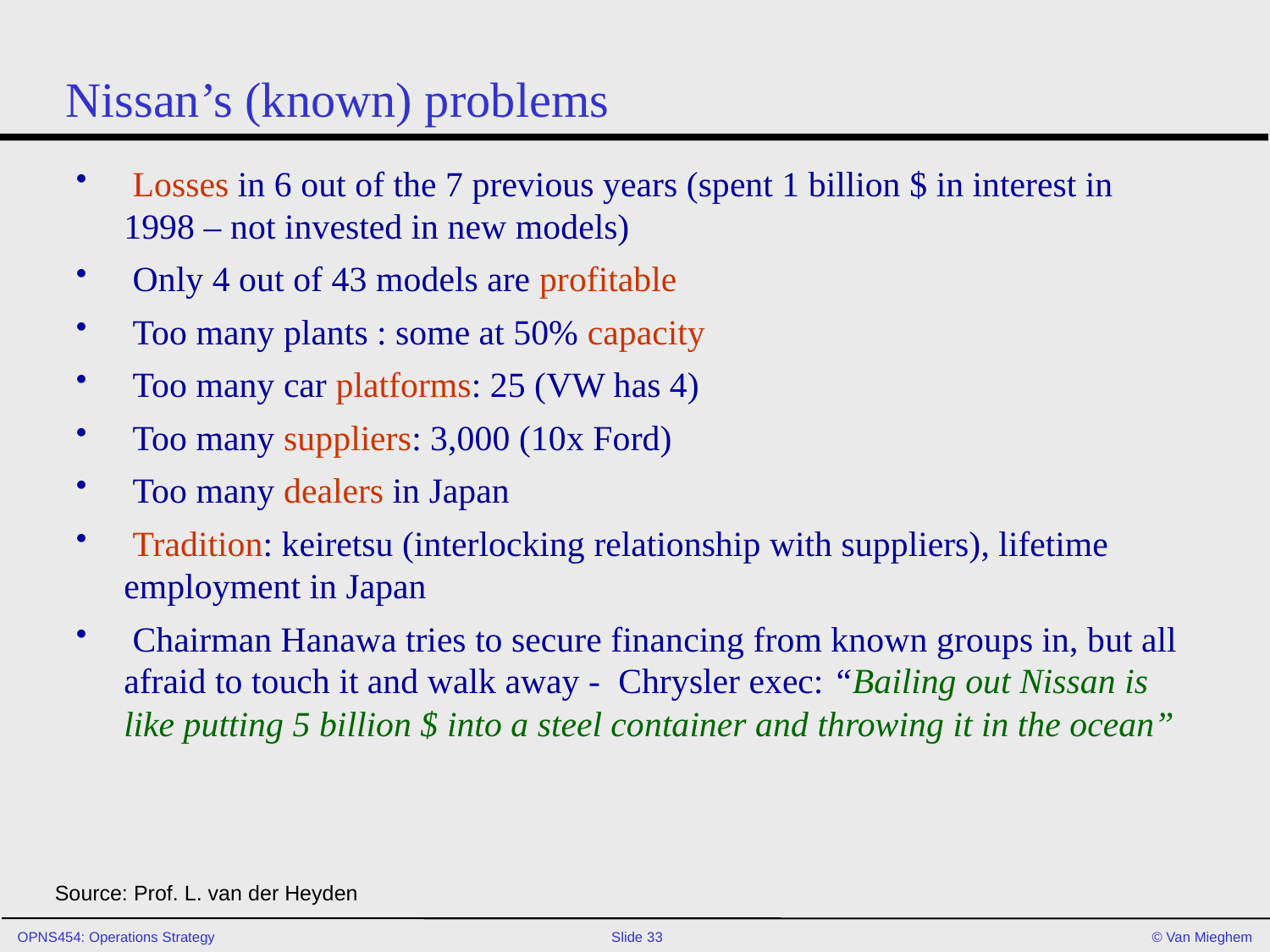

# Nissan’s (known) problems
 Losses in 6 out of the 7 previous years (spent 1 billion $ in interest in 1998 – not invested in new models)
 Only 4 out of 43 models are profitable
 Too many plants : some at 50% capacity
 Too many car platforms: 25 (VW has 4)
 Too many suppliers: 3,000 (10x Ford)
 Too many dealers in Japan
 Tradition: keiretsu (interlocking relationship with suppliers), lifetime employment in Japan
 Chairman Hanawa tries to secure financing from known groups in, but all afraid to touch it and walk away -  Chrysler exec: “Bailing out Nissan is like putting 5 billion $ into a steel container and throwing it in the ocean”

Source: Prof. L. van der Heyden